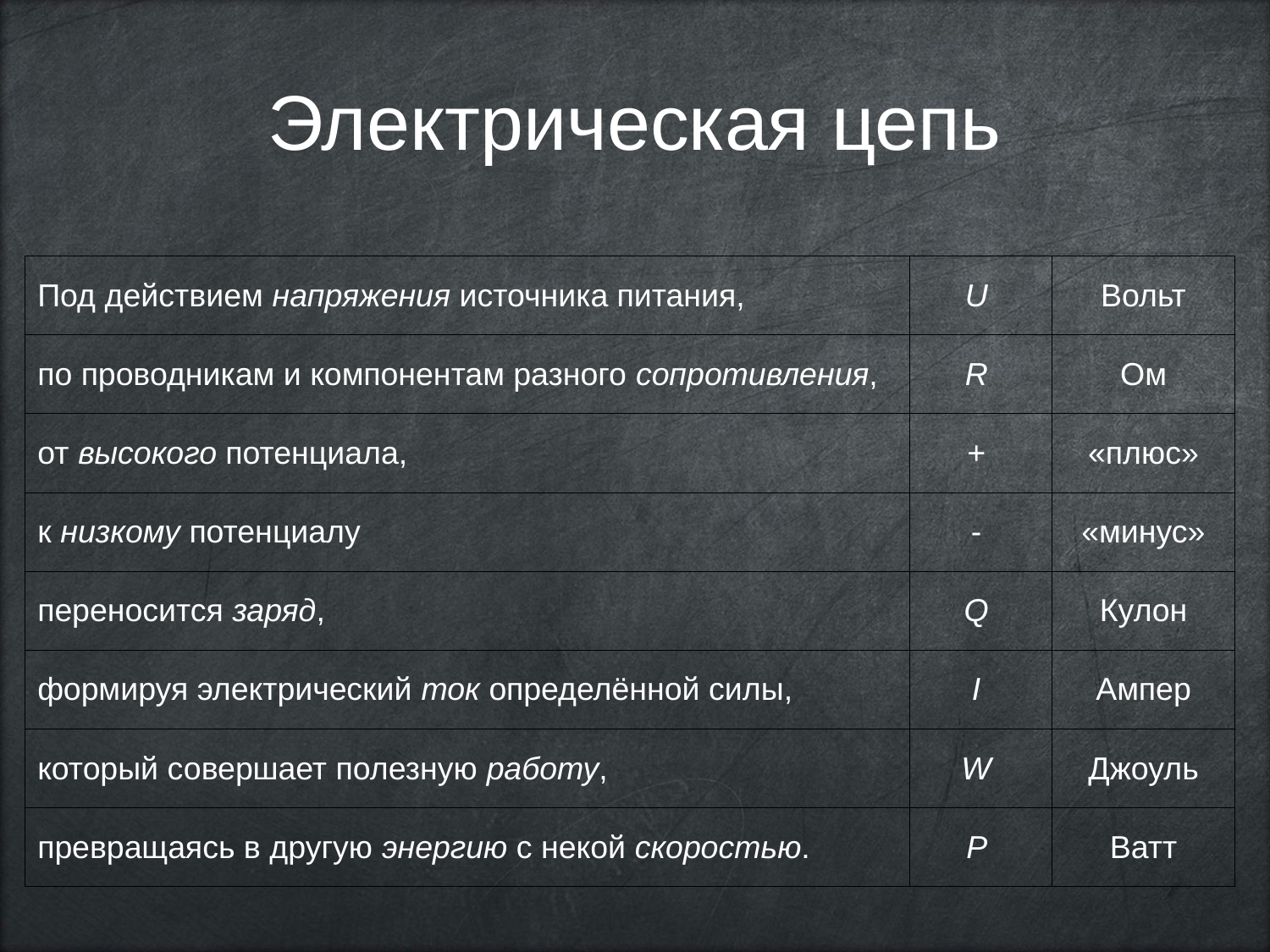

Электрическая цепь
| Под действием напряжения источника питания, | U | Вольт |
| --- | --- | --- |
| по проводникам и компонентам разного сопротивления, | R | Ом |
| от высокого потенциала, | + | «плюс» |
| к низкому потенциалу | - | «минус» |
| переносится заряд, | Q | Кулон |
| формируя электрический ток определённой силы, | I | Ампер |
| который совершает полезную работу, | W | Джоуль |
| превращаясь в другую энергию с некой скоростью. | P | Ватт |